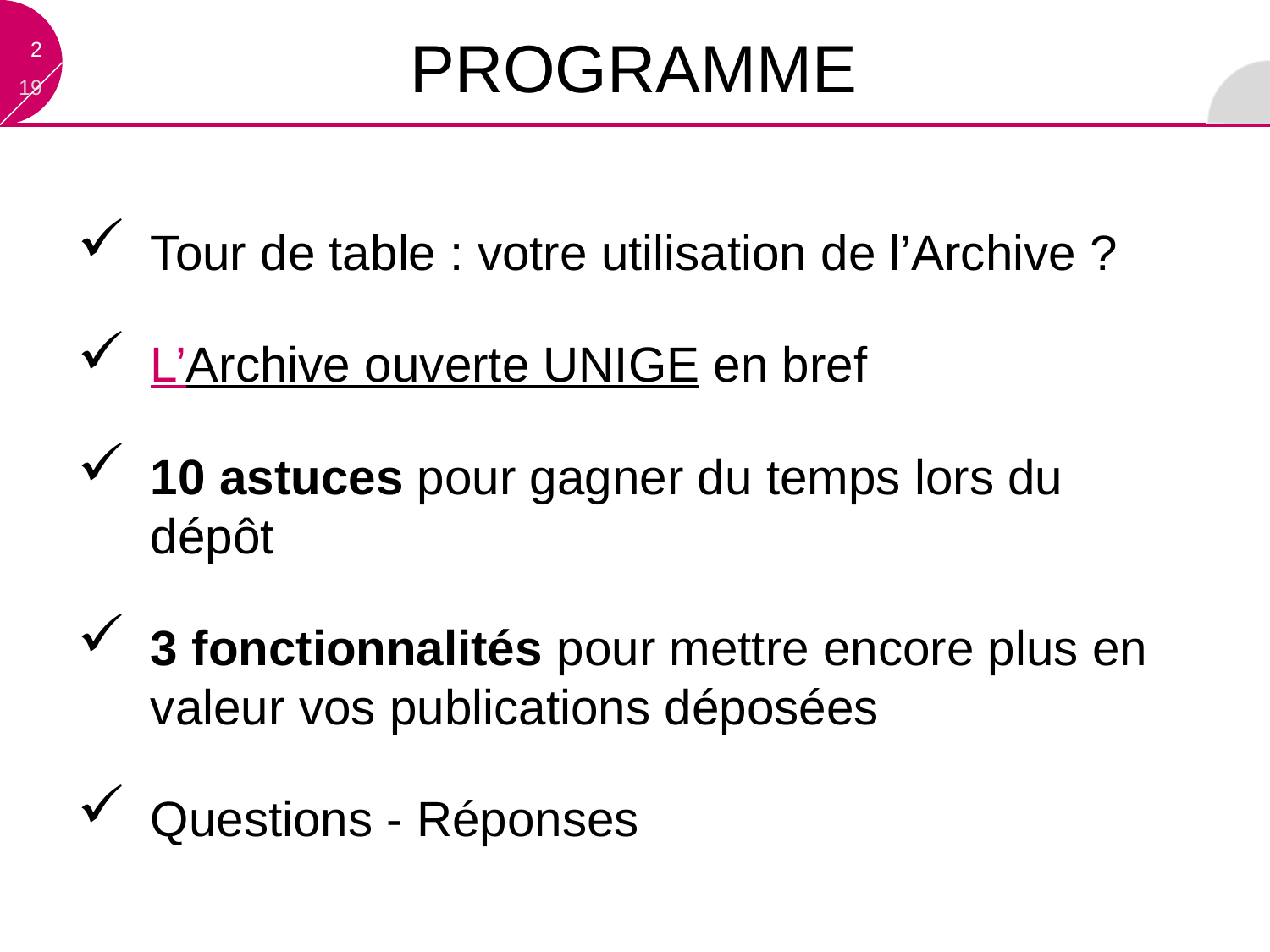

# Programme
Tour de table : votre utilisation de l’Archive ?
L’Archive ouverte UNIGE en bref
10 astuces pour gagner du temps lors du dépôt
3 fonctionnalités pour mettre encore plus en valeur vos publications déposées
Questions - Réponses